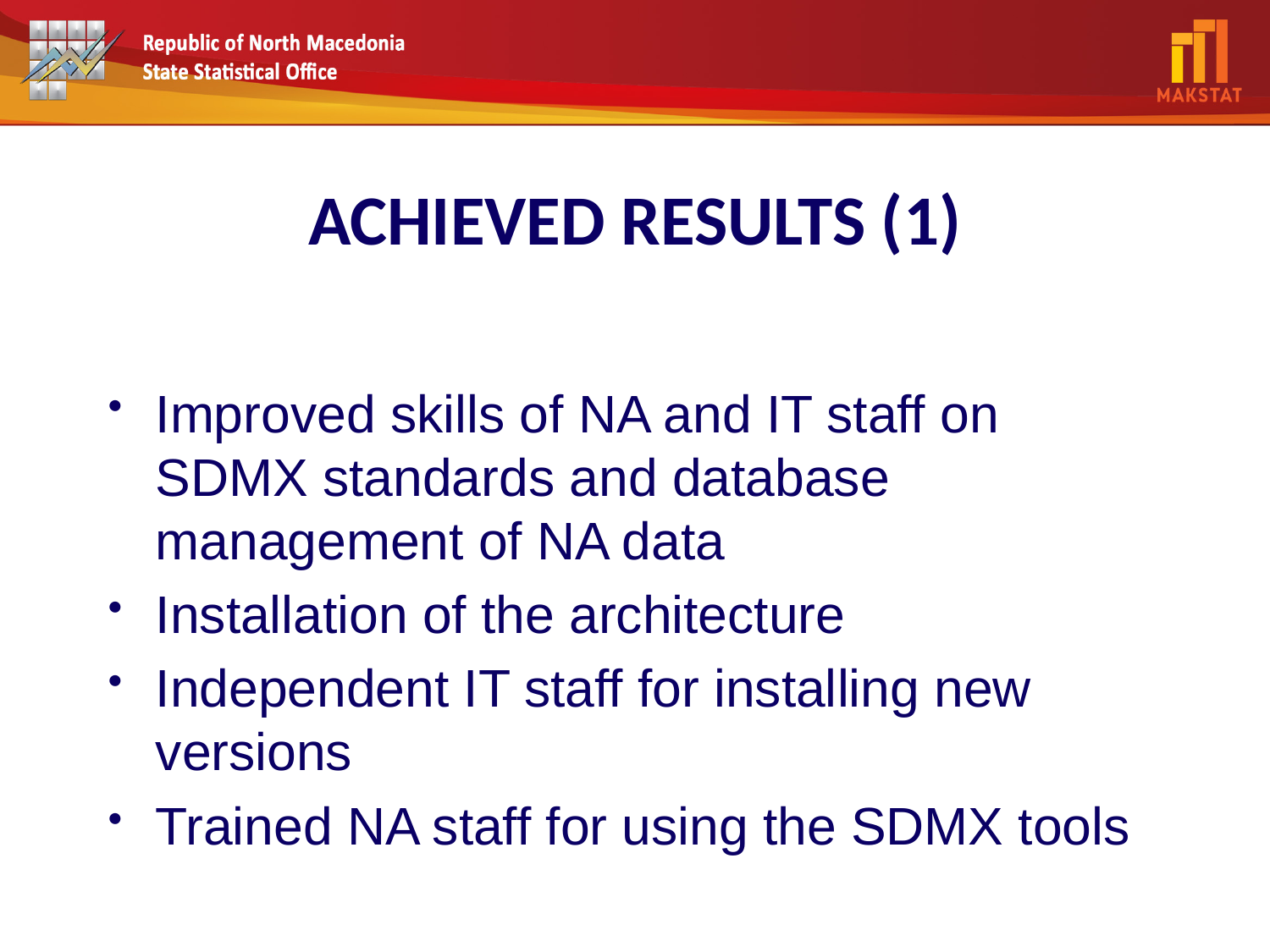

# ACHIEVED RESULTS (1)

Improved skills of NA and IT staff on SDMX standards and database management of NA data
Installation of the architecture
Independent IT staff for installing new versions
Trained NA staff for using the SDMX tools